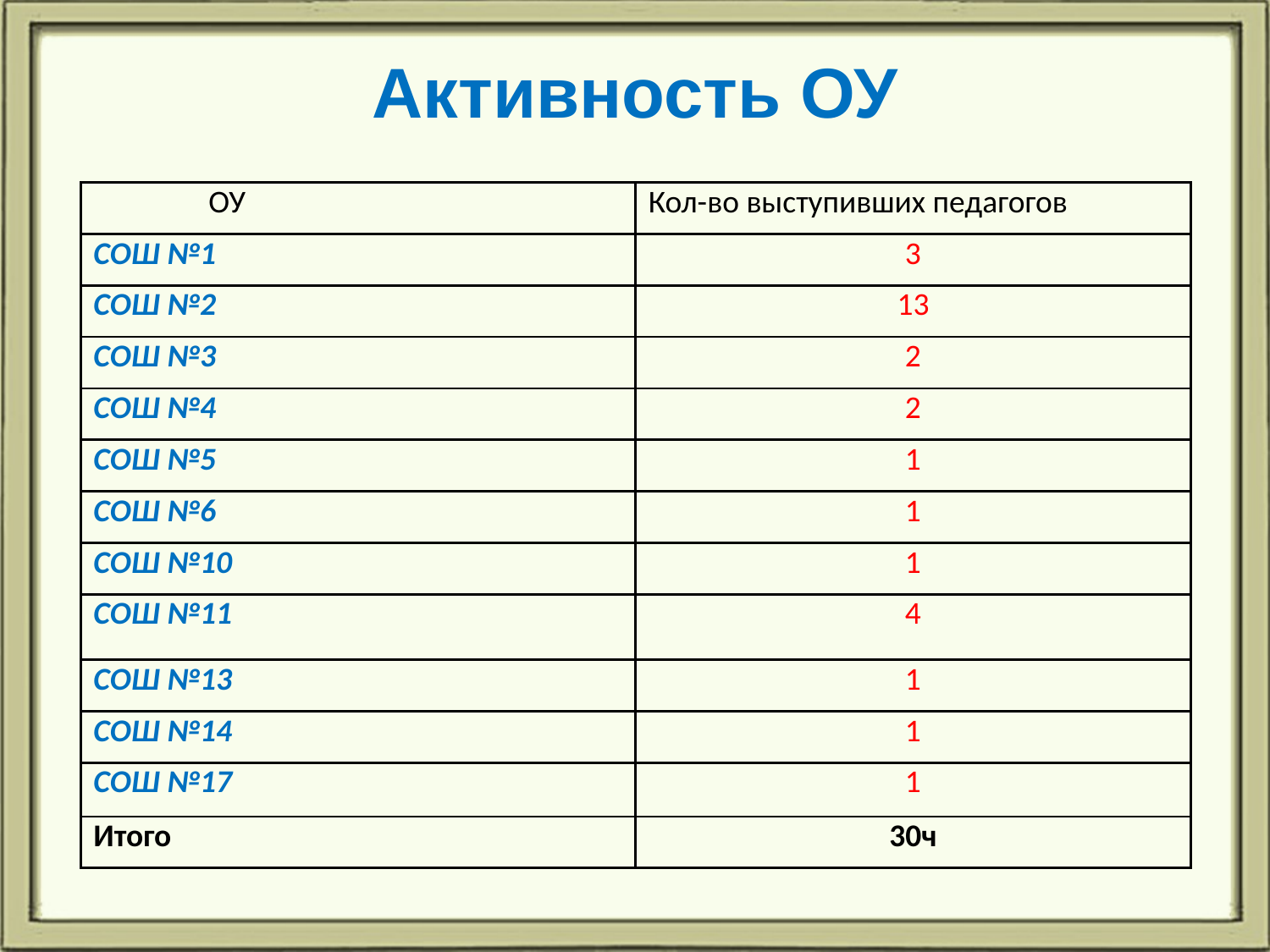

# Активность ОУ
| ОУ | Кол-во выступивших педагогов |
| --- | --- |
| СОШ №1 | 3 |
| СОШ №2 | 13 |
| СОШ №3 | 2 |
| СОШ №4 | 2 |
| СОШ №5 | 1 |
| СОШ №6 | 1 |
| СОШ №10 | 1 |
| СОШ №11 | 4 |
| СОШ №13 | 1 |
| СОШ №14 | 1 |
| СОШ №17 | 1 |
| Итого | 30ч |